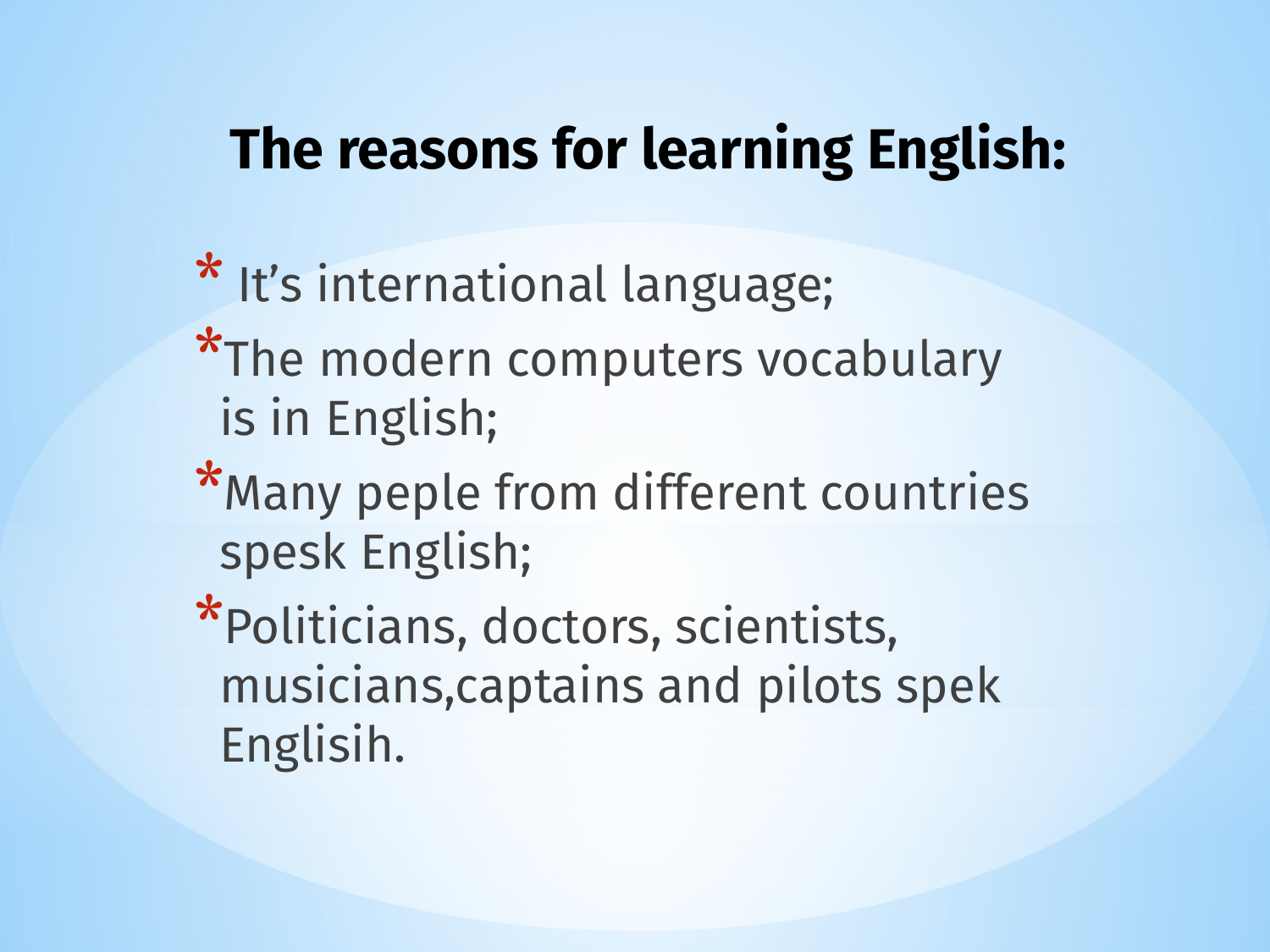

# The reasons for learning English:
 It’s international language;
The modern computers vocabulary is in English;
Many peple from different countries spesk English;
Politicians, doctors, scientists, musicians,captains and pilots spek Englisih.